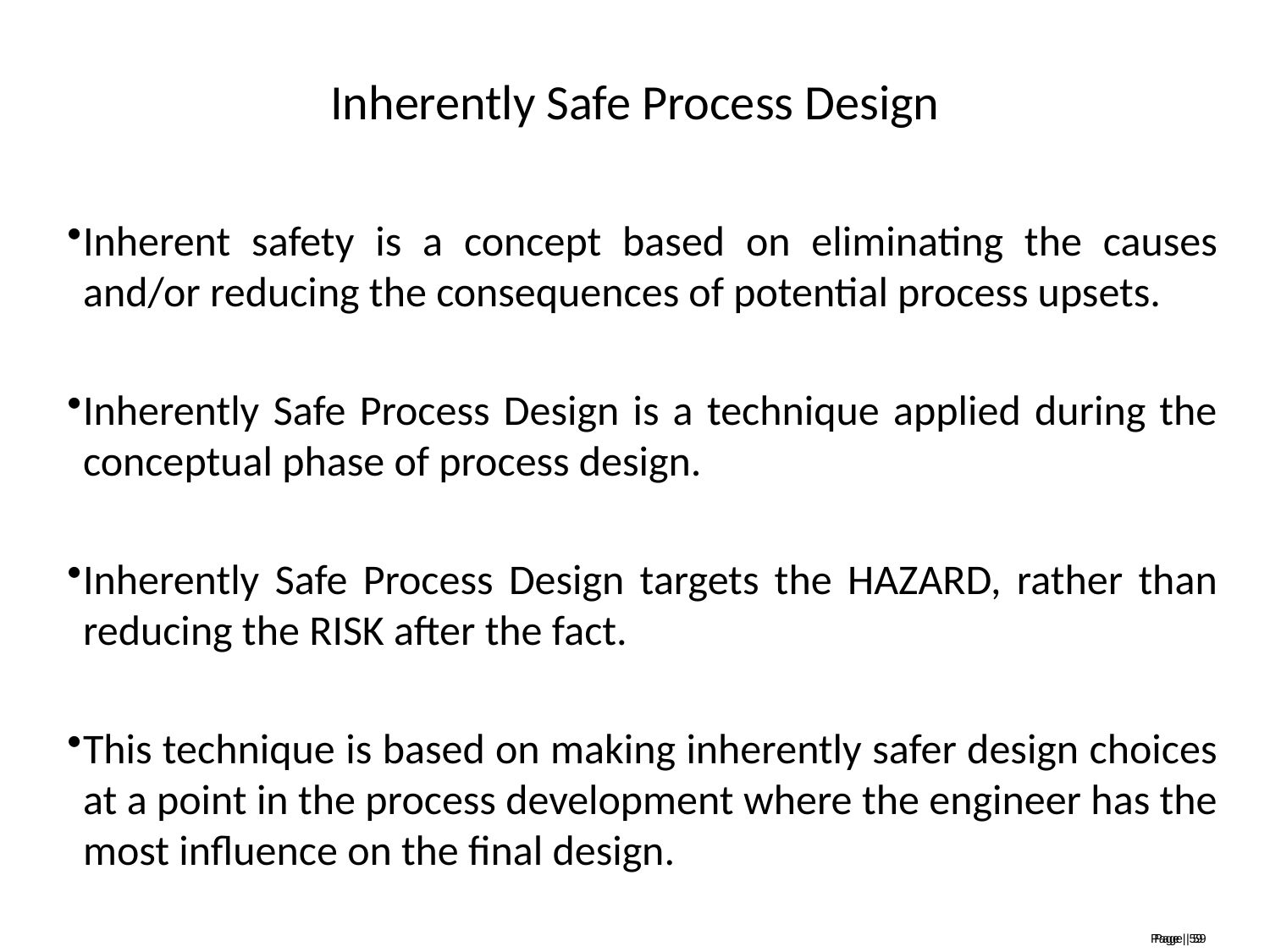

# Inherently Safe Process Design

Inherent safety is a concept based on eliminating the causes and/or reducing the consequences of potential process upsets.

Inherently Safe Process Design is a technique applied during the conceptual phase of process design.

Inherently Safe Process Design targets the HAZARD, rather than reducing the RISK after the fact.

This technique is based on making inherently safer design choices at a point in the process development where the engineer has the most influence on the final design.
Page | 59